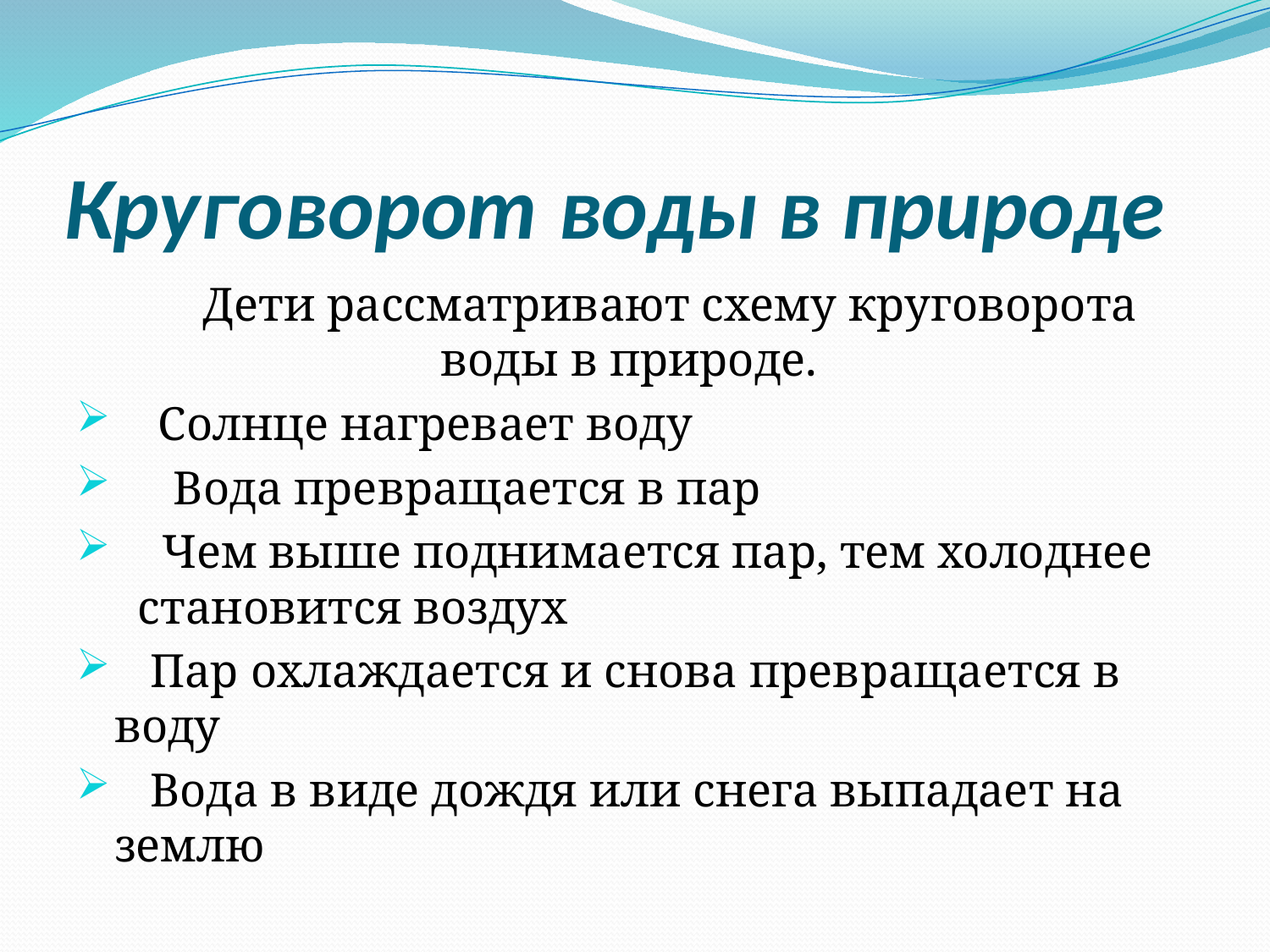

# Круговорот воды в природе
      Дети рассматривают схему круговорота воды в природе.
    Солнце нагревает воду
     Вода превращается в пар
    Чем выше поднимается пар, тем холоднее      становится воздух
   Пар охлаждается и снова превращается в воду
   Вода в виде дождя или снега выпадает на землю